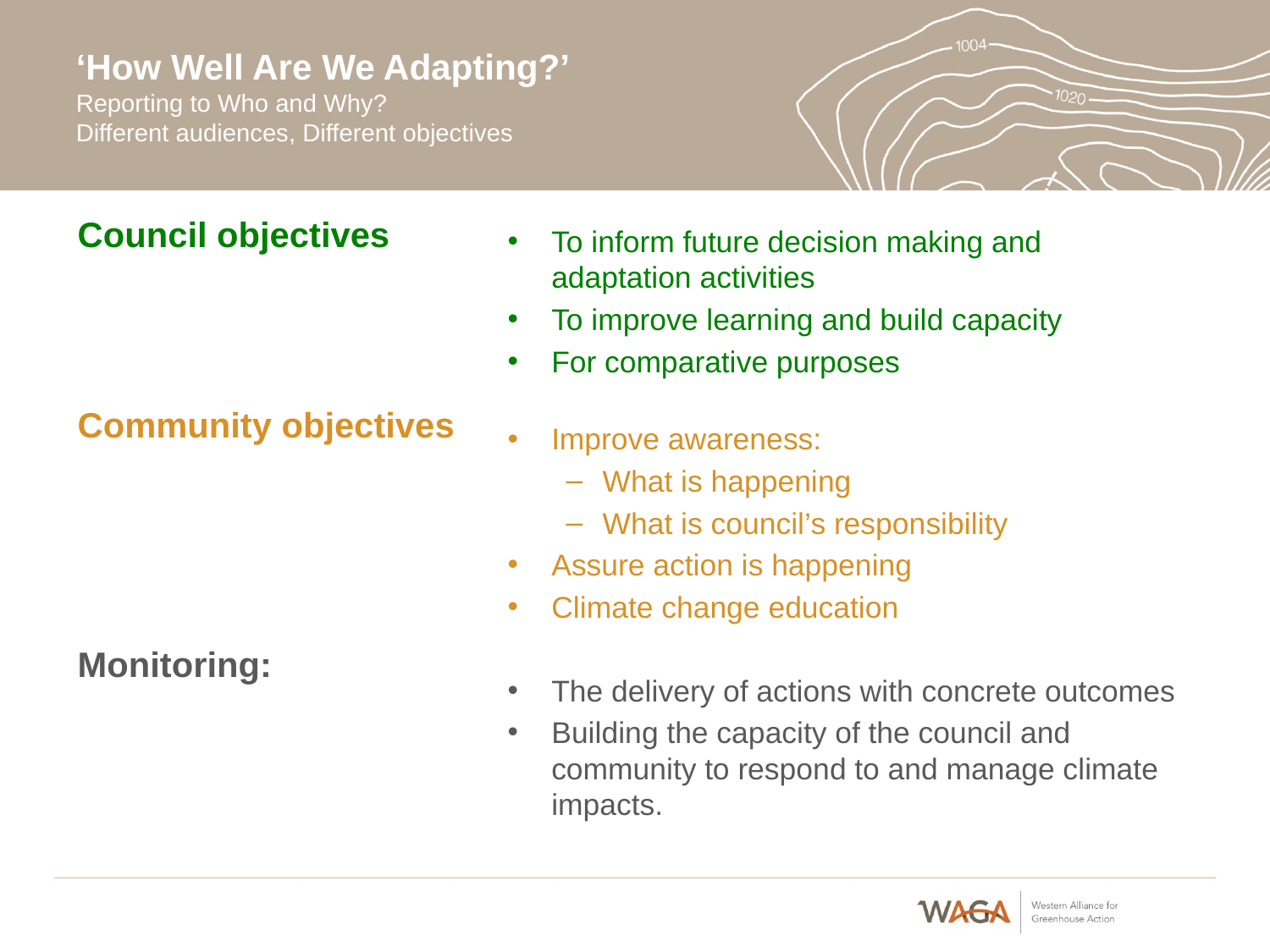

# ‘How Well Are We Adapting?’ Reporting to Who and Why? Different audiences, Different objectives

Council objectives

Community objectives

Monitoring:
To inform future decision making and adaptation activities
To improve learning and build capacity
For comparative purposes
Improve awareness:
What is happening
What is council’s responsibility
Assure action is happening
Climate change education

The delivery of actions with concrete outcomes
Building the capacity of the council and community to respond to and manage climate impacts.